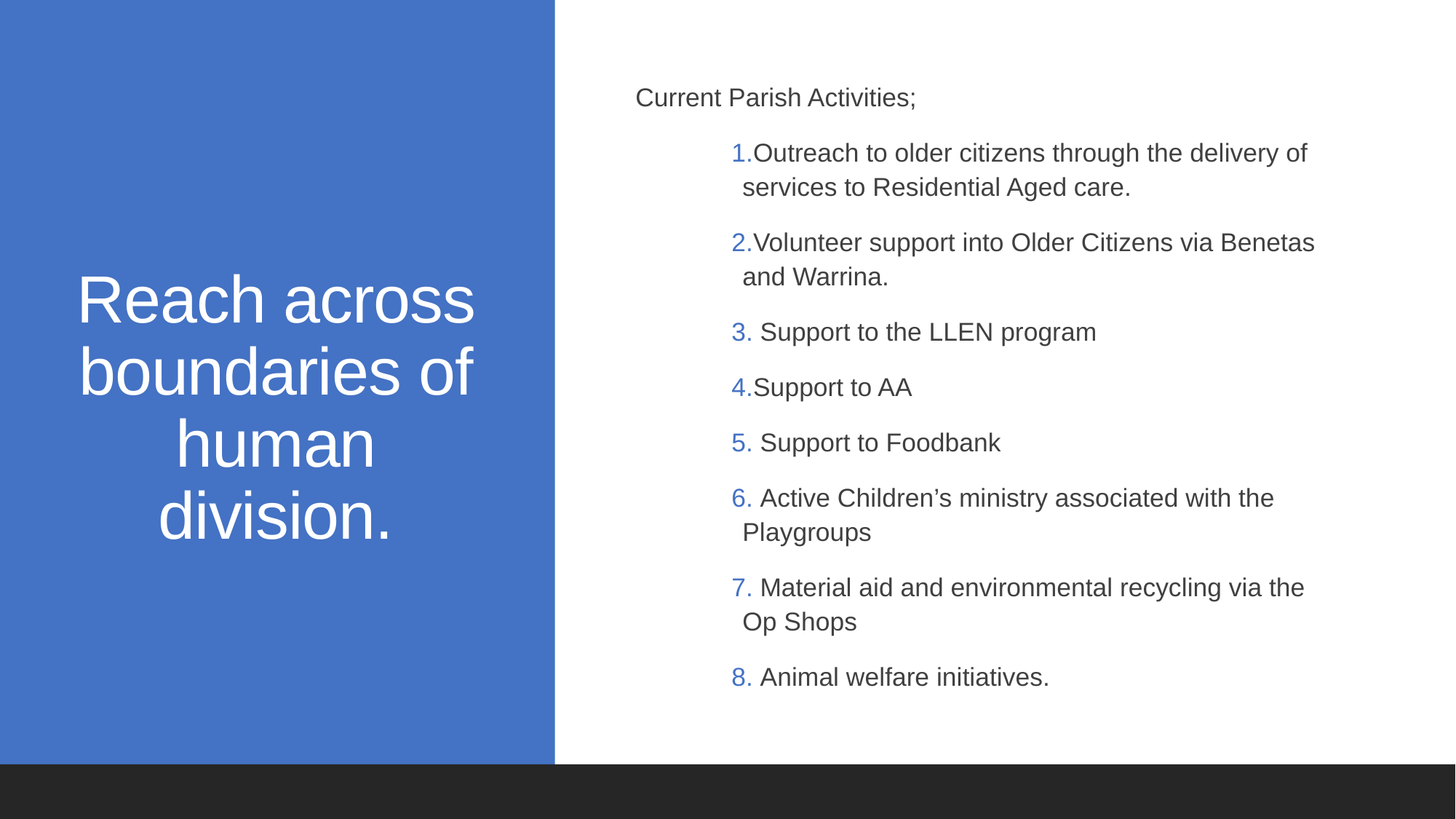

# Reach across boundaries of human division.
Current Parish Activities;
Outreach to older citizens through the delivery of services to Residential Aged care.
Volunteer support into Older Citizens via Benetas and Warrina.
 Support to the LLEN program
Support to AA
 Support to Foodbank
 Active Children’s ministry associated with the Playgroups
 Material aid and environmental recycling via the Op Shops
 Animal welfare initiatives.